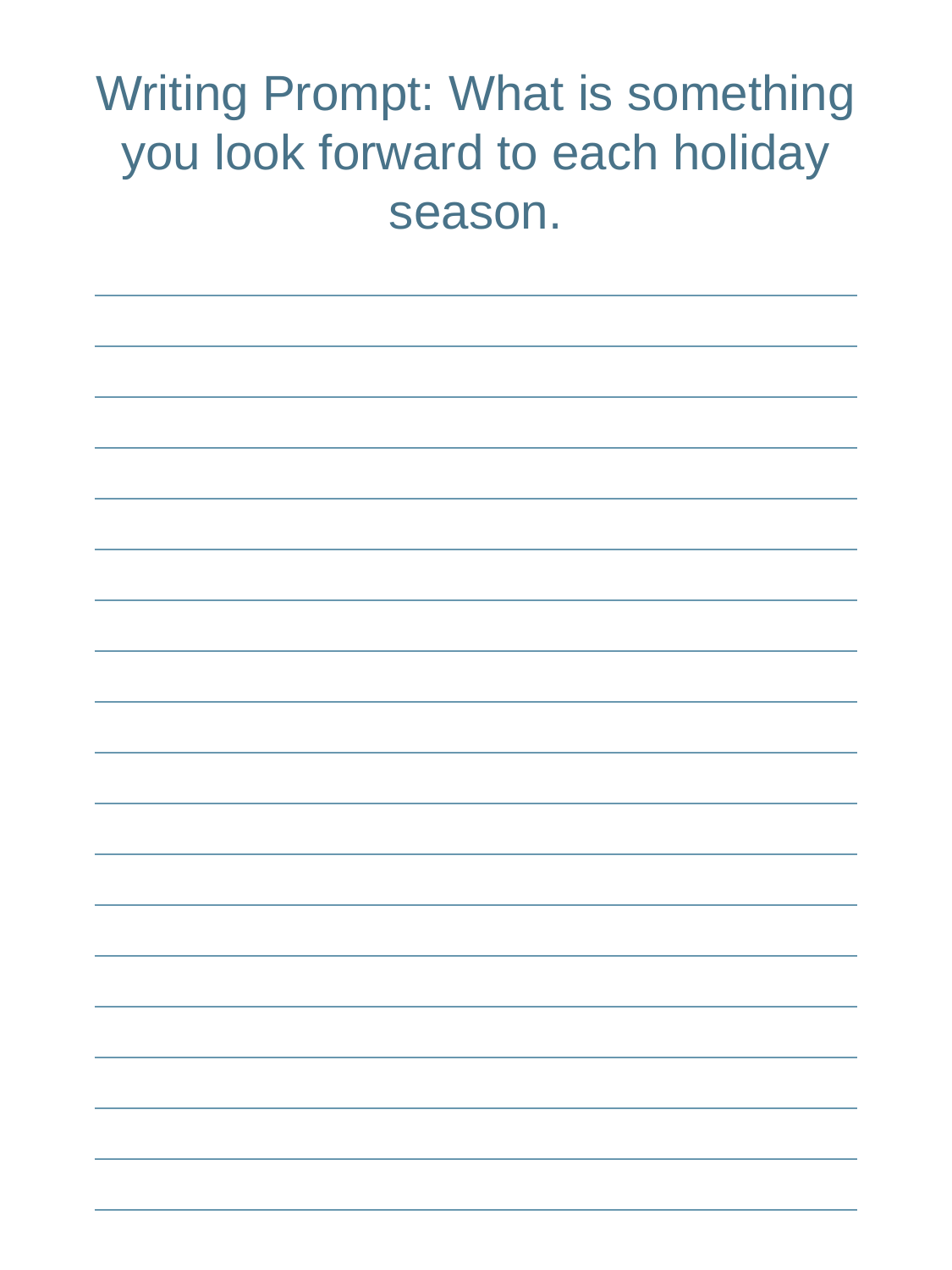

Writing Prompt: What is something you look forward to each holiday season.
|  |
| --- |
|  |
|  |
|  |
|  |
|  |
|  |
|  |
|  |
|  |
|  |
|  |
|  |
|  |
|  |
|  |
|  |
|  |